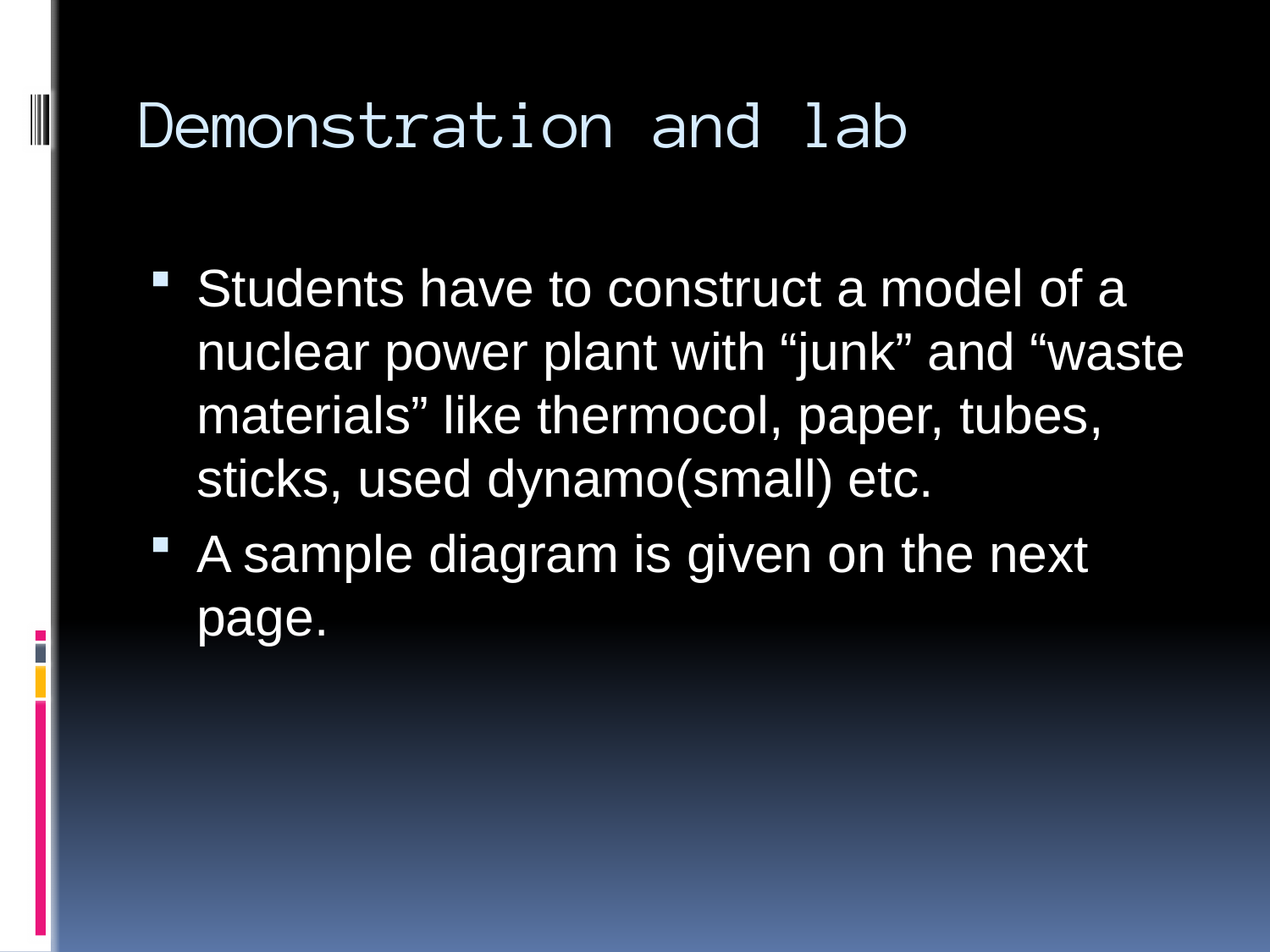

# Demonstration and lab
Students have to construct a model of a nuclear power plant with “junk” and “waste materials” like thermocol, paper, tubes, sticks, used dynamo(small) etc.
A sample diagram is given on the next page.